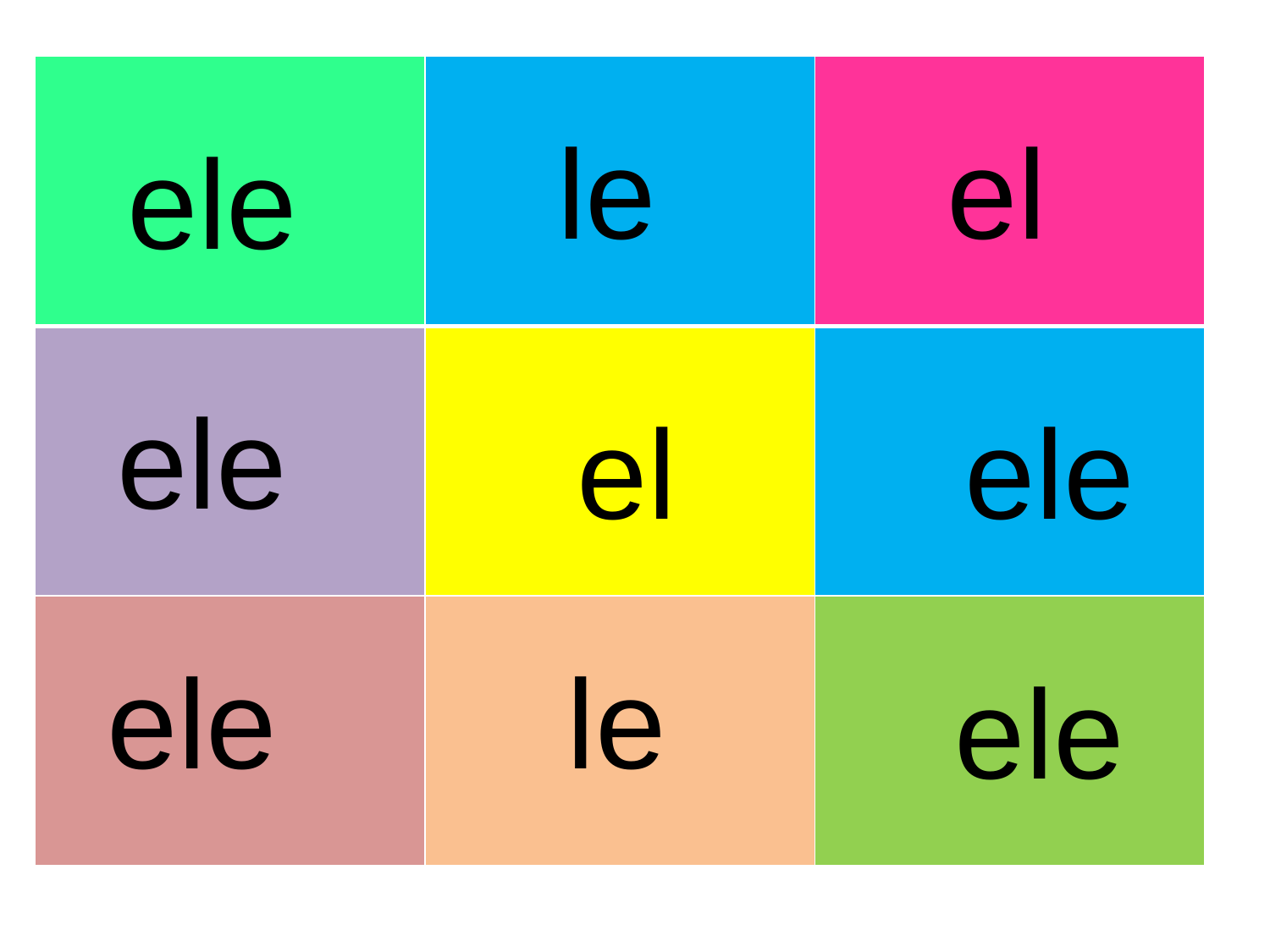

|  |  |  |
| --- | --- | --- |
|  |  |  |
|  |  |  |
le
el
ele

ele
el
ele
ele
le
ele